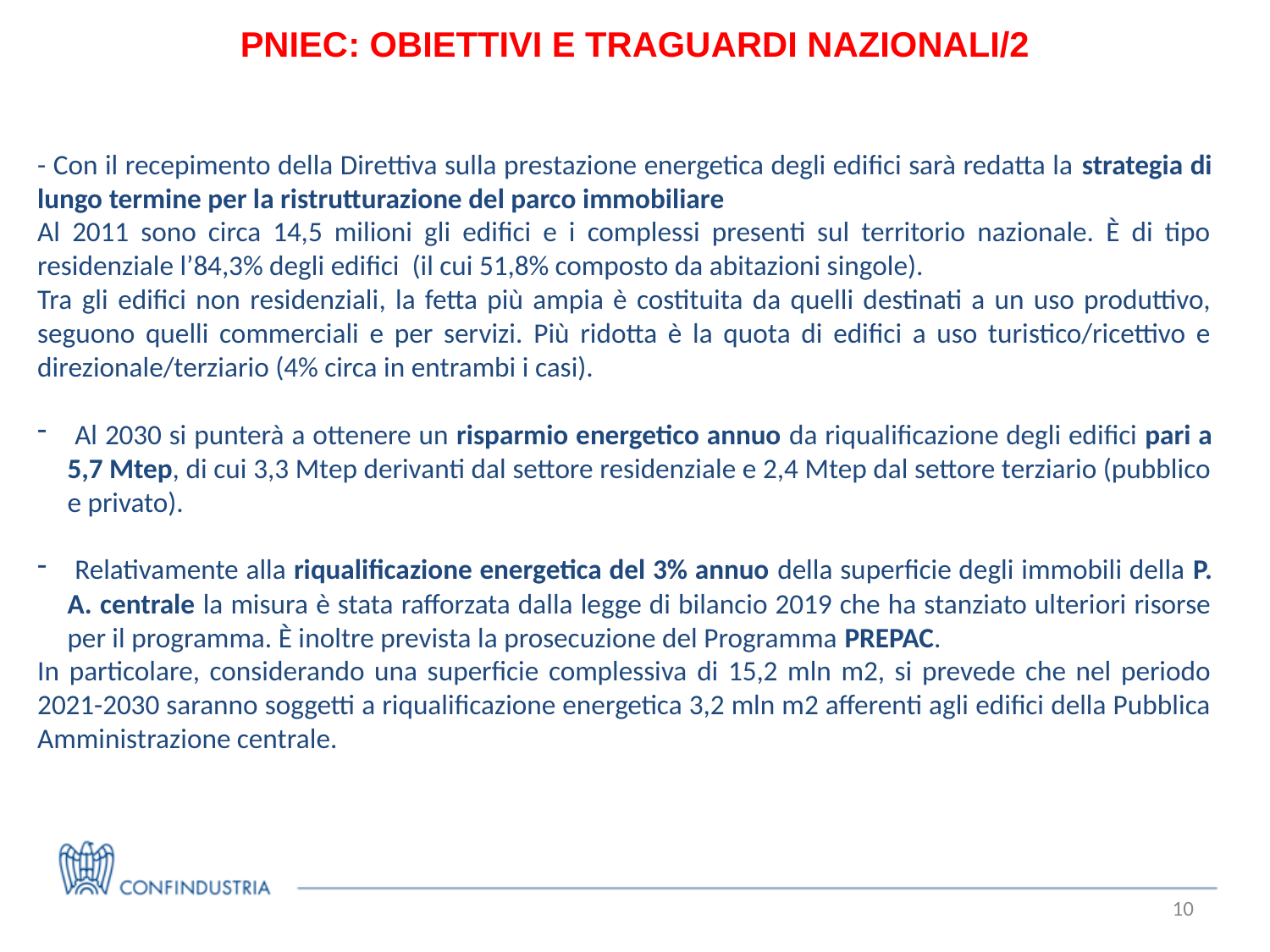

PNIEC: OBIETTIVI E TRAGUARDI NAZIONALI/2

- Con il recepimento della Direttiva sulla prestazione energetica degli edifici sarà redatta la strategia di lungo termine per la ristrutturazione del parco immobiliare
Al 2011 sono circa 14,5 milioni gli edifici e i complessi presenti sul territorio nazionale. È di tipo residenziale l’84,3% degli edifici  (il cui 51,8% composto da abitazioni singole).
Tra gli edifici non residenziali, la fetta più ampia è costituita da quelli destinati a un uso produttivo, seguono quelli commerciali e per servizi. Più ridotta è la quota di edifici a uso turistico/ricettivo e direzionale/terziario (4% circa in entrambi i casi).

 Al 2030 si punterà a ottenere un risparmio energetico annuo da riqualificazione degli edifici pari a 5,7 Mtep, di cui 3,3 Mtep derivanti dal settore residenziale e 2,4 Mtep dal settore terziario (pubblico e privato).

 Relativamente alla riqualificazione energetica del 3% annuo della superficie degli immobili della P. A. centrale la misura è stata rafforzata dalla legge di bilancio 2019 che ha stanziato ulteriori risorse per il programma. È inoltre prevista la prosecuzione del Programma PREPAC.
In particolare, considerando una superficie complessiva di 15,2 mln m2, si prevede che nel periodo 2021-2030 saranno soggetti a riqualificazione energetica 3,2 mln m2 afferenti agli edifici della Pubblica Amministrazione centrale.
10